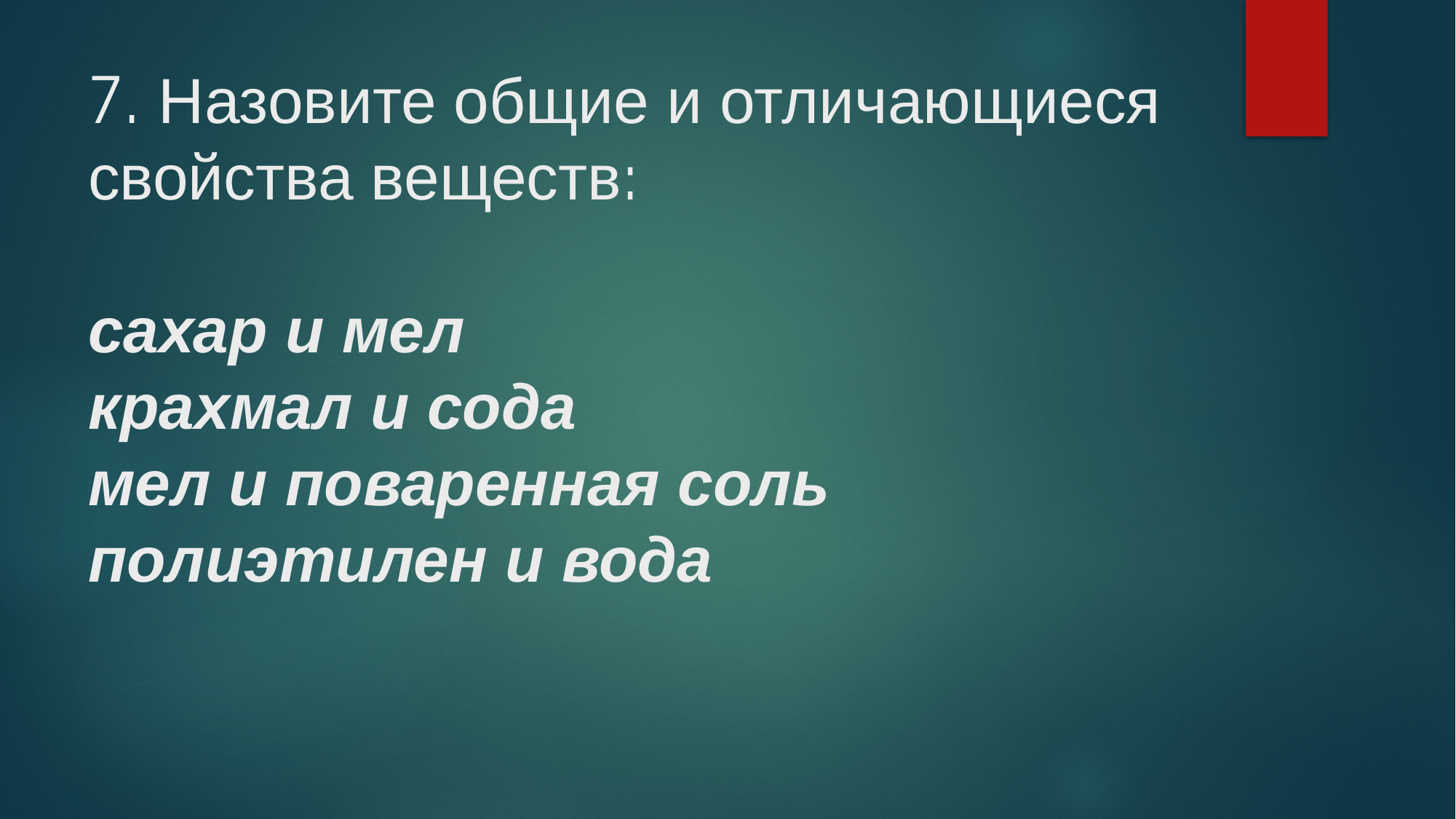

# 7. Назовите общие и отличающиеся свойства веществ: сахар и мел крахмал и сода мел и поваренная соль полиэтилен и вода